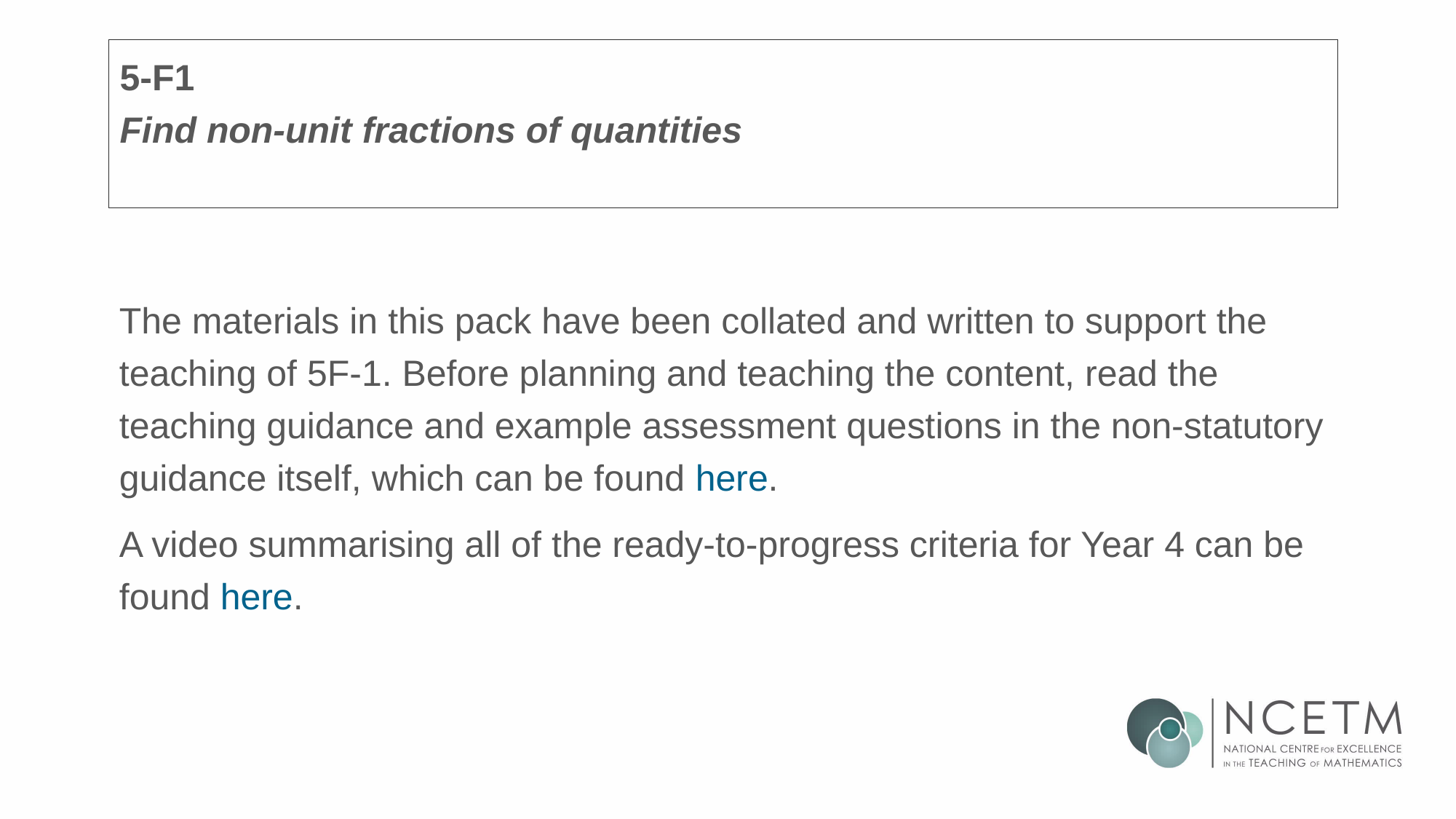

# 5-F1 Find non-unit fractions of quantities
The materials in this pack have been collated and written to support the teaching of 5F-1. Before planning and teaching the content, read the teaching guidance and example assessment questions in the non-statutory guidance itself, which can be found here.
A video summarising all of the ready-to-progress criteria for Year 4 can be found here.